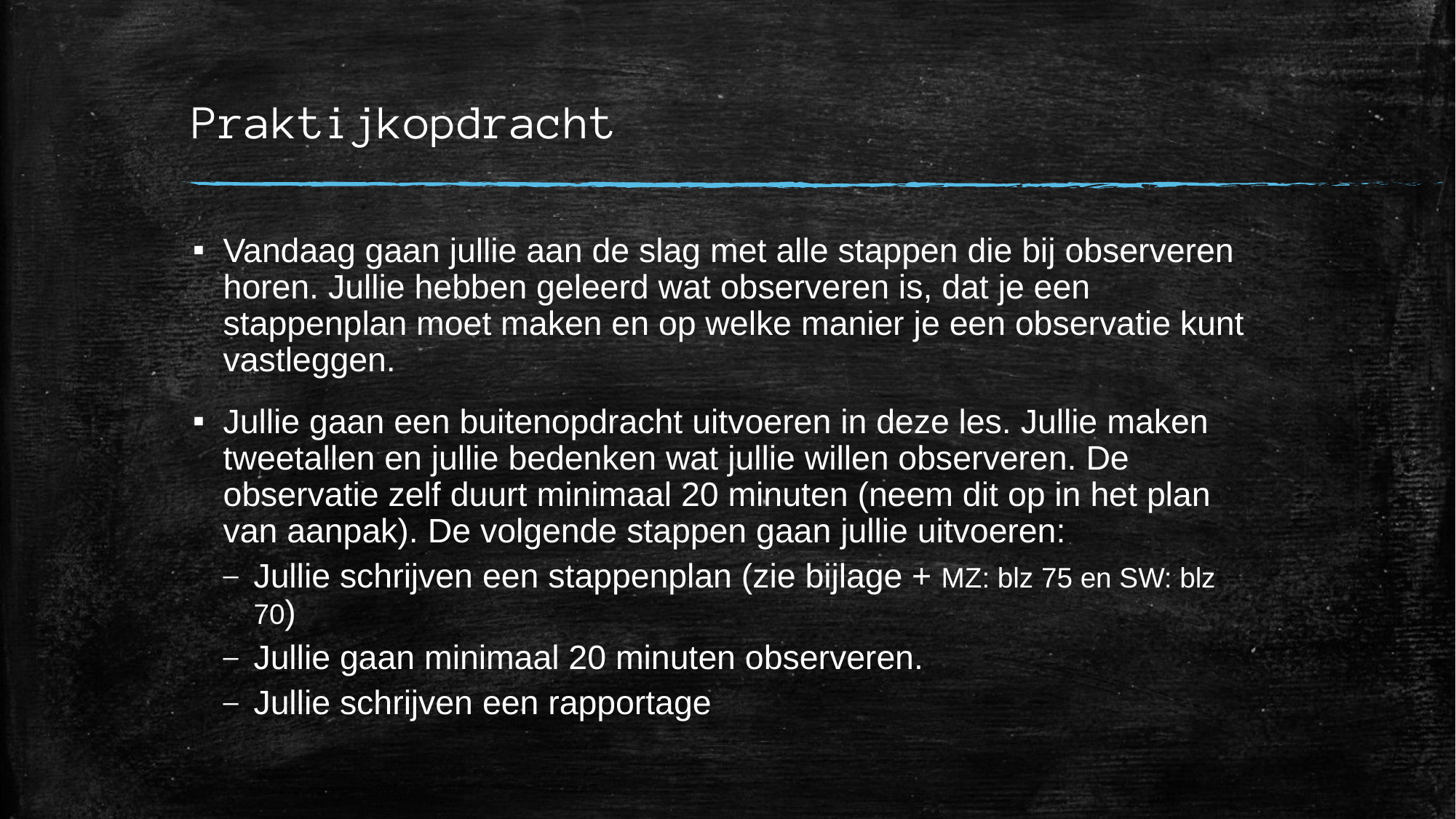

# Praktijkopdracht
Vandaag gaan jullie aan de slag met alle stappen die bij observeren horen. Jullie hebben geleerd wat observeren is, dat je een stappenplan moet maken en op welke manier je een observatie kunt vastleggen.
Jullie gaan een buitenopdracht uitvoeren in deze les. Jullie maken tweetallen en jullie bedenken wat jullie willen observeren. De observatie zelf duurt minimaal 20 minuten (neem dit op in het plan van aanpak). De volgende stappen gaan jullie uitvoeren:
Jullie schrijven een stappenplan (zie bijlage + MZ: blz 75 en SW: blz 70)
Jullie gaan minimaal 20 minuten observeren.
Jullie schrijven een rapportage